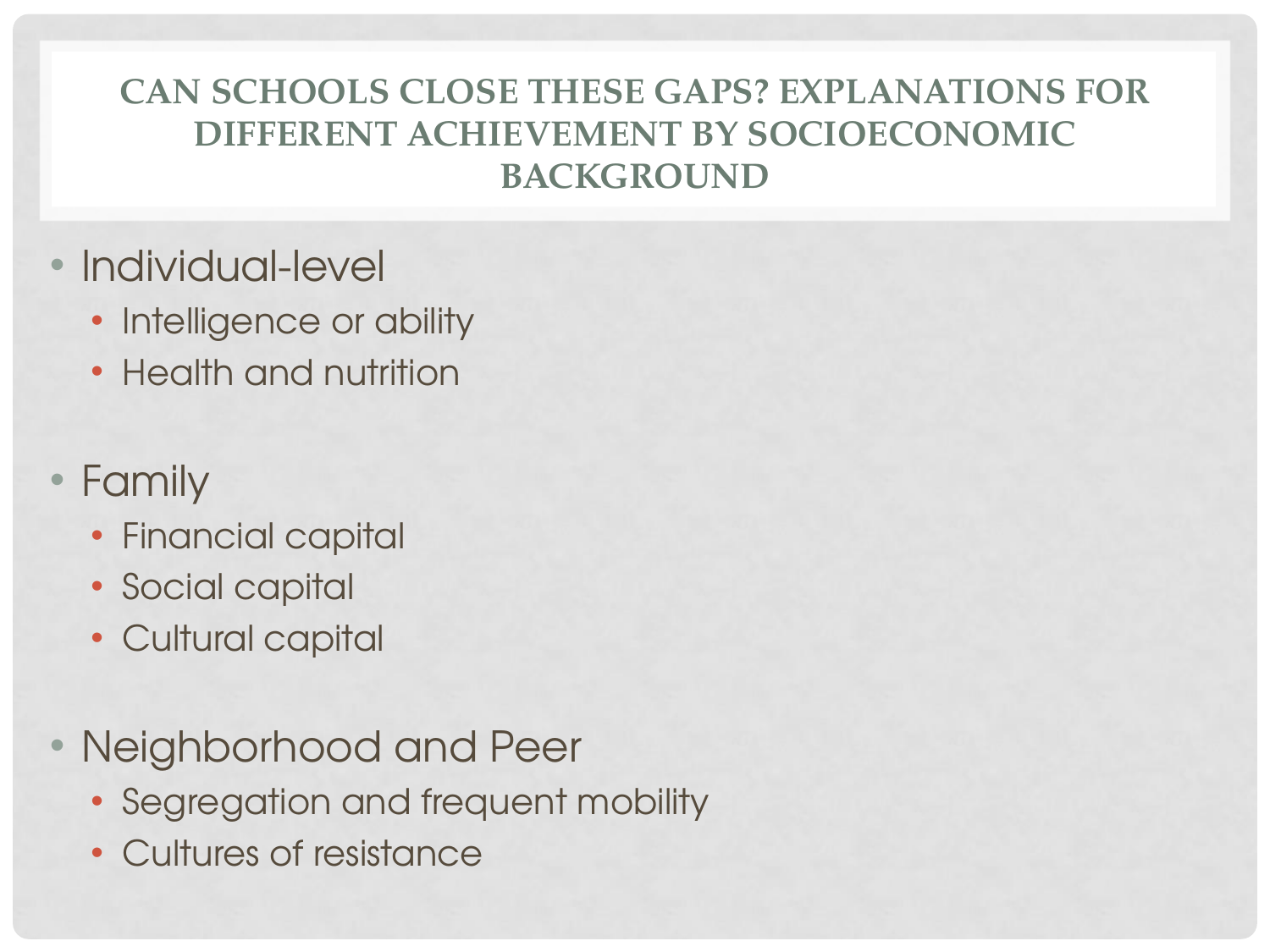

# CAN SCHOOLS CLOSE THESE GAPS? EXPLANATIONS FOR DIFFERENT ACHIEVEMENT BY SOCIOECONOMIC BACKGROUND
Individual-level
Intelligence or ability
Health and nutrition

Family
Financial capital
Social capital
Cultural capital

Neighborhood and Peer
Segregation and frequent mobility
Cultures of resistance